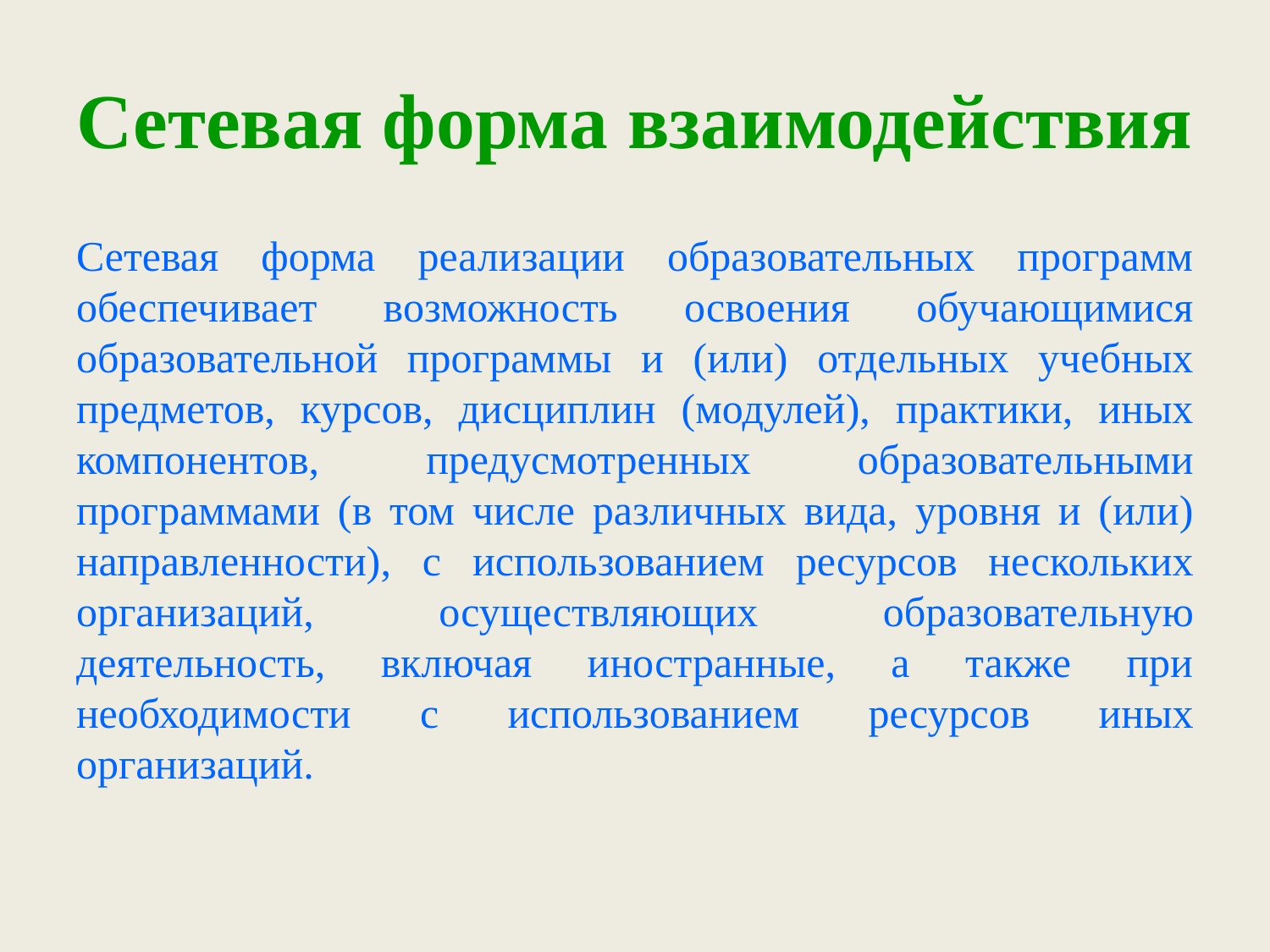

# Сетевая форма взаимодействия
Сетевая форма реализации образовательных программ обеспечивает возможность освоения обучающимися образовательной программы и (или) отдельных учебных предметов, курсов, дисциплин (модулей), практики, иных компонентов, предусмотренных образовательными программами (в том числе различных вида, уровня и (или) направленности), с использованием ресурсов нескольких организаций, осуществляющих образовательную деятельность, включая иностранные, а также при необходимости с использованием ресурсов иных организаций.